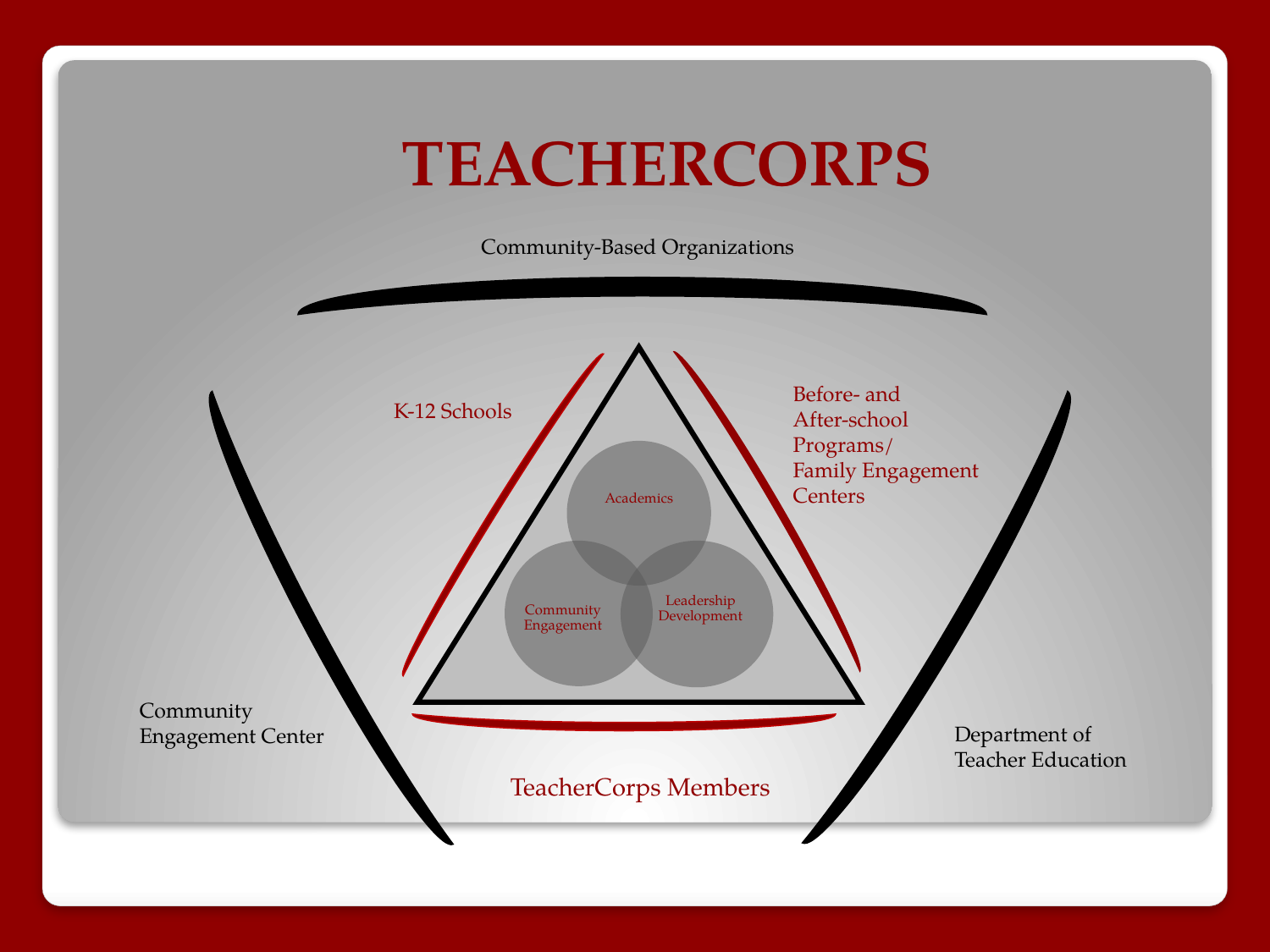

TEACHERCORPS
Community-Based Organizations

Before- and
After-school
Programs/
Family Engagement
Centers
K-12 Schools

Academics

Community Engagement

Leadership Development
Community Engagement Center
Department of Teacher Education
TeacherCorps Members